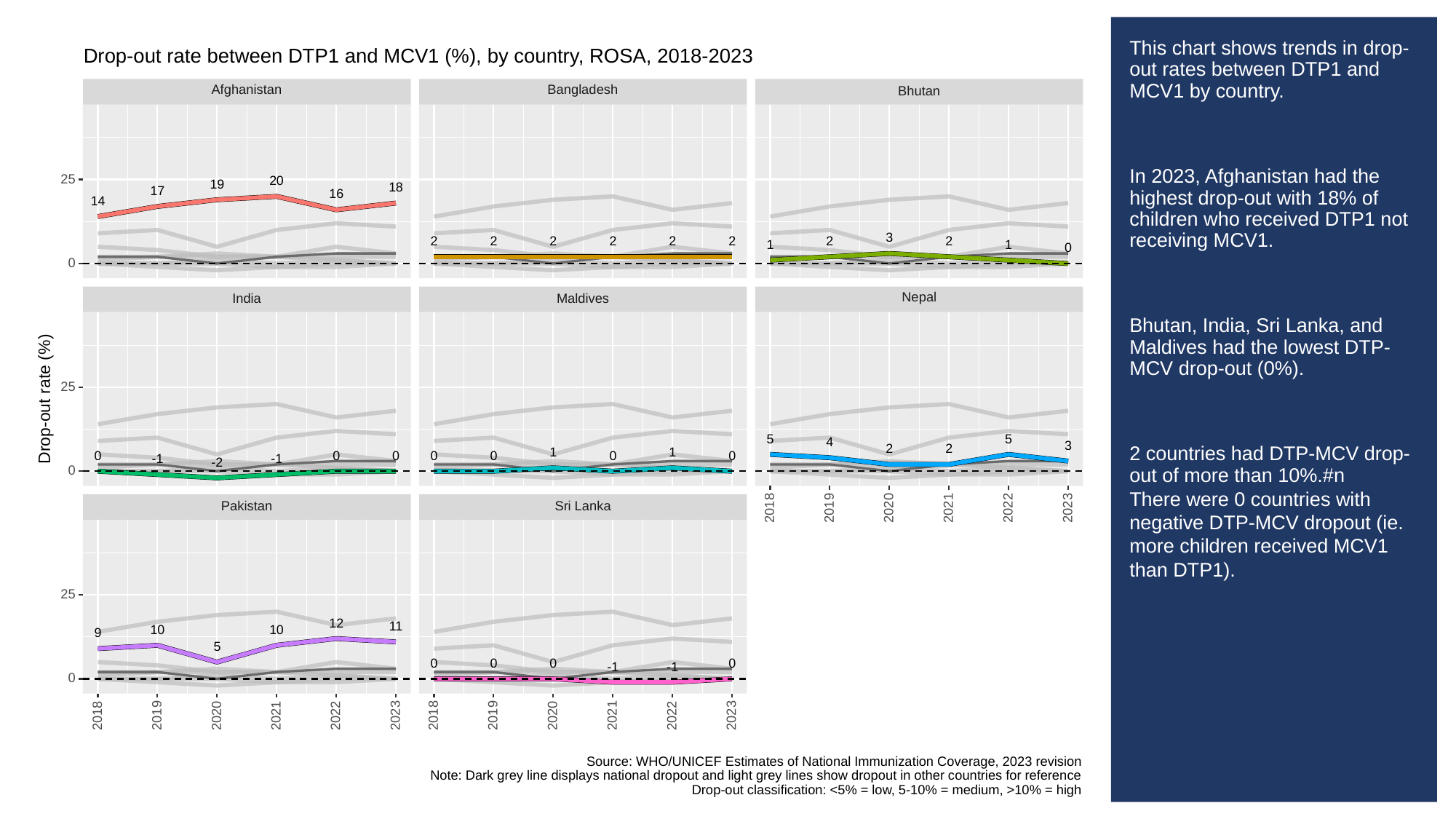

# This chart shows trends in drop-out rates between DTP1 and MCV1 by country.

In 2023, Afghanistan had the highest drop-out with 18% of children who received DTP1 not receiving MCV1.

Bhutan, India, Sri Lanka, and Maldives had the lowest DTP-MCV drop-out (0%).

2 countries had DTP-MCV drop-out of more than 10%.#n
There were 0 countries with negative DTP-MCV dropout (ie. more children received MCV1 than DTP1).

Drop-out rate between DTP1 and MCV1 (%), by country, ROSA, 2018-2023

Afghanistan
Bangladesh
Bhutan

25
20

19
18
17
16

14

3
2
2
2
2
2
2
2
2
1
1
0

0

Nepal
India
Maldives

25

Drop-out rate (%)

5
5
4
3
2
2
1
1
0
0
0
0
0
0
0

-1
-1
-2

0

Sri Lanka
Pakistan
2023
2018
2019
2020
2021
2022

25

12
11
10
10
9

5
0
0
0
0

-1
-1

0

2023
2023
2018
2019
2020
2021
2022
2018
2019
2020
2021
2022
Source: WHO/UNICEF Estimates of National Immunization Coverage, 2023 revision
Note: Dark grey line displays national dropout and light grey lines show dropout in other countries for reference
Drop-out classification: <5% = low, 5-10% = medium, >10% = high